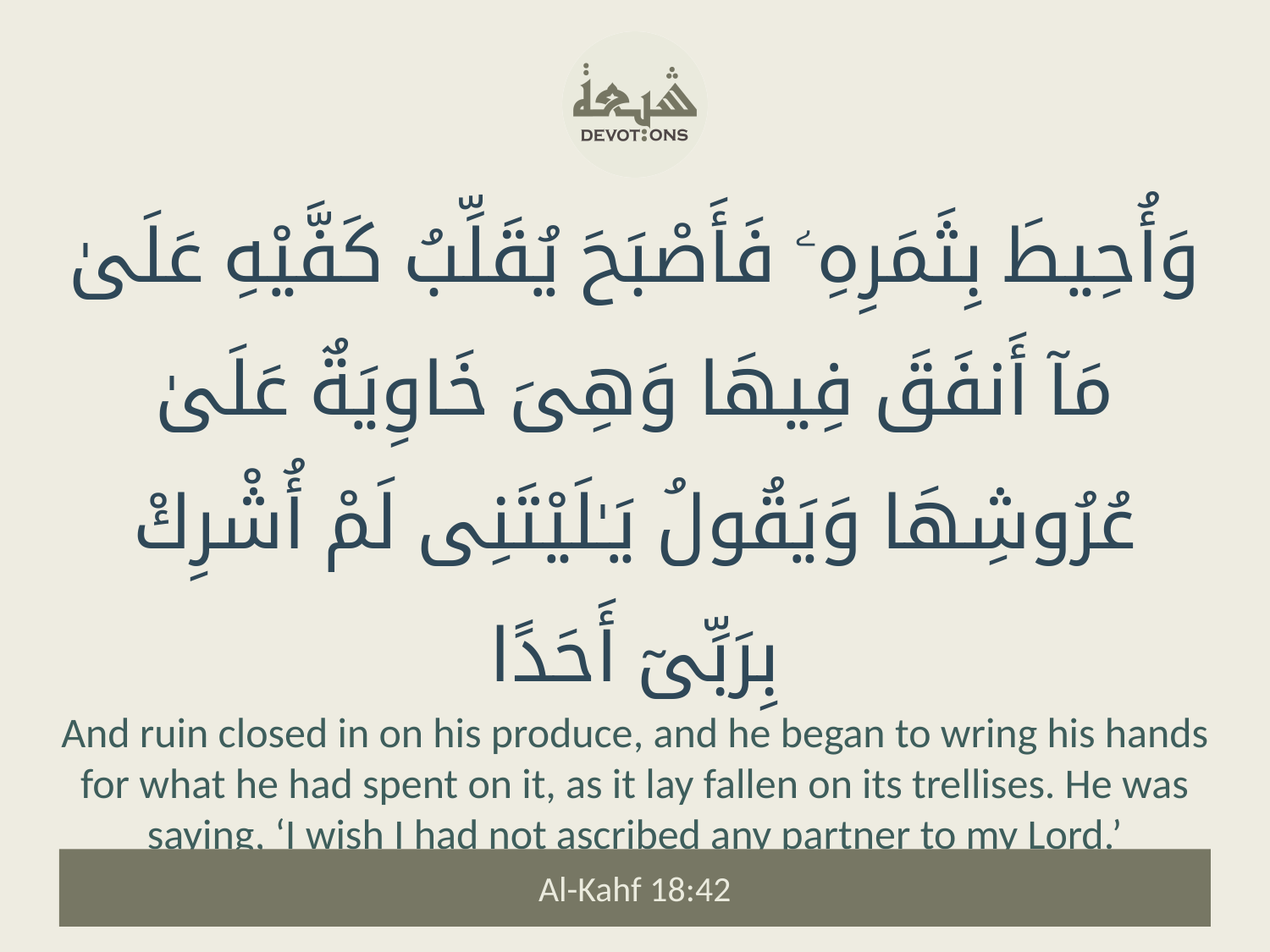

وَأُحِيطَ بِثَمَرِهِۦ فَأَصْبَحَ يُقَلِّبُ كَفَّيْهِ عَلَىٰ مَآ أَنفَقَ فِيهَا وَهِىَ خَاوِيَةٌ عَلَىٰ عُرُوشِهَا وَيَقُولُ يَـٰلَيْتَنِى لَمْ أُشْرِكْ بِرَبِّىٓ أَحَدًا
And ruin closed in on his produce, and he began to wring his hands for what he had spent on it, as it lay fallen on its trellises. He was saying, ‘I wish I had not ascribed any partner to my Lord.’
Al-Kahf 18:42